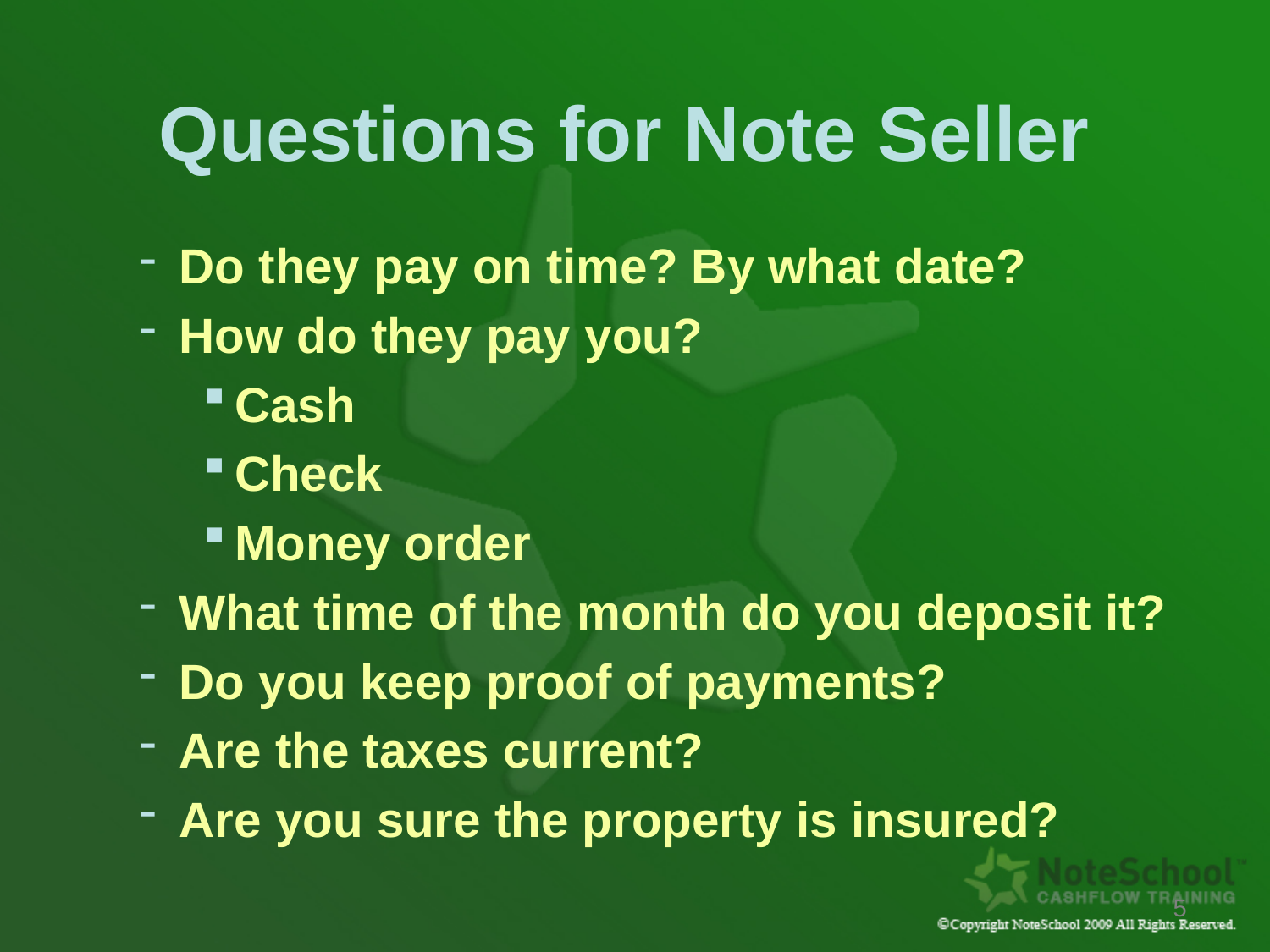

# Questions for Note Seller
Do they pay on time? By what date?
How do they pay you?
Cash
Check
Money order
What time of the month do you deposit it?
Do you keep proof of payments?
Are the taxes current?
Are you sure the property is insured?